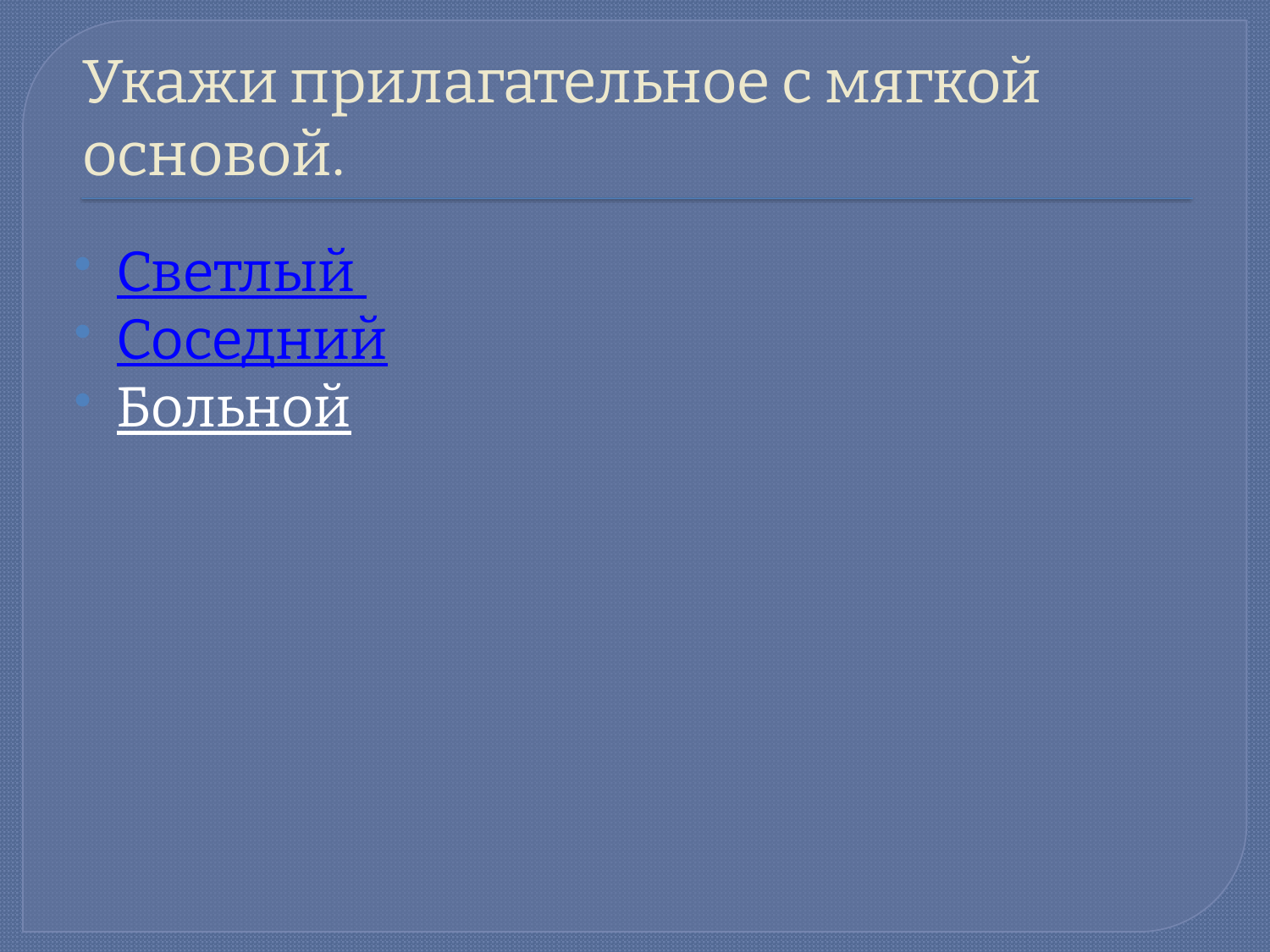

# Укажи прилагательное с мягкой основой.
Светлый
Соседний
Больной